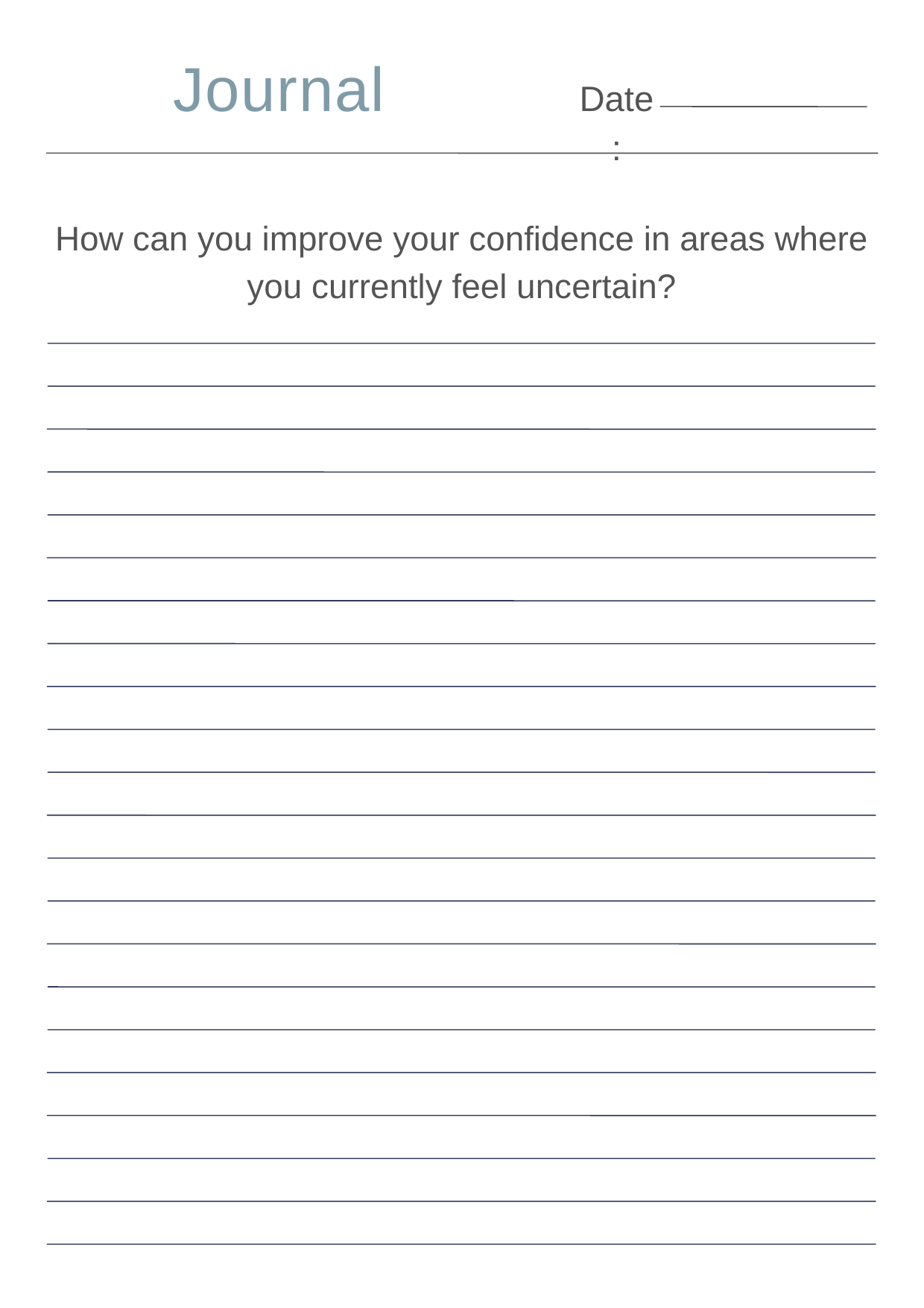

Journal
Date:

How can you improve your confidence in areas where you currently feel uncertain?